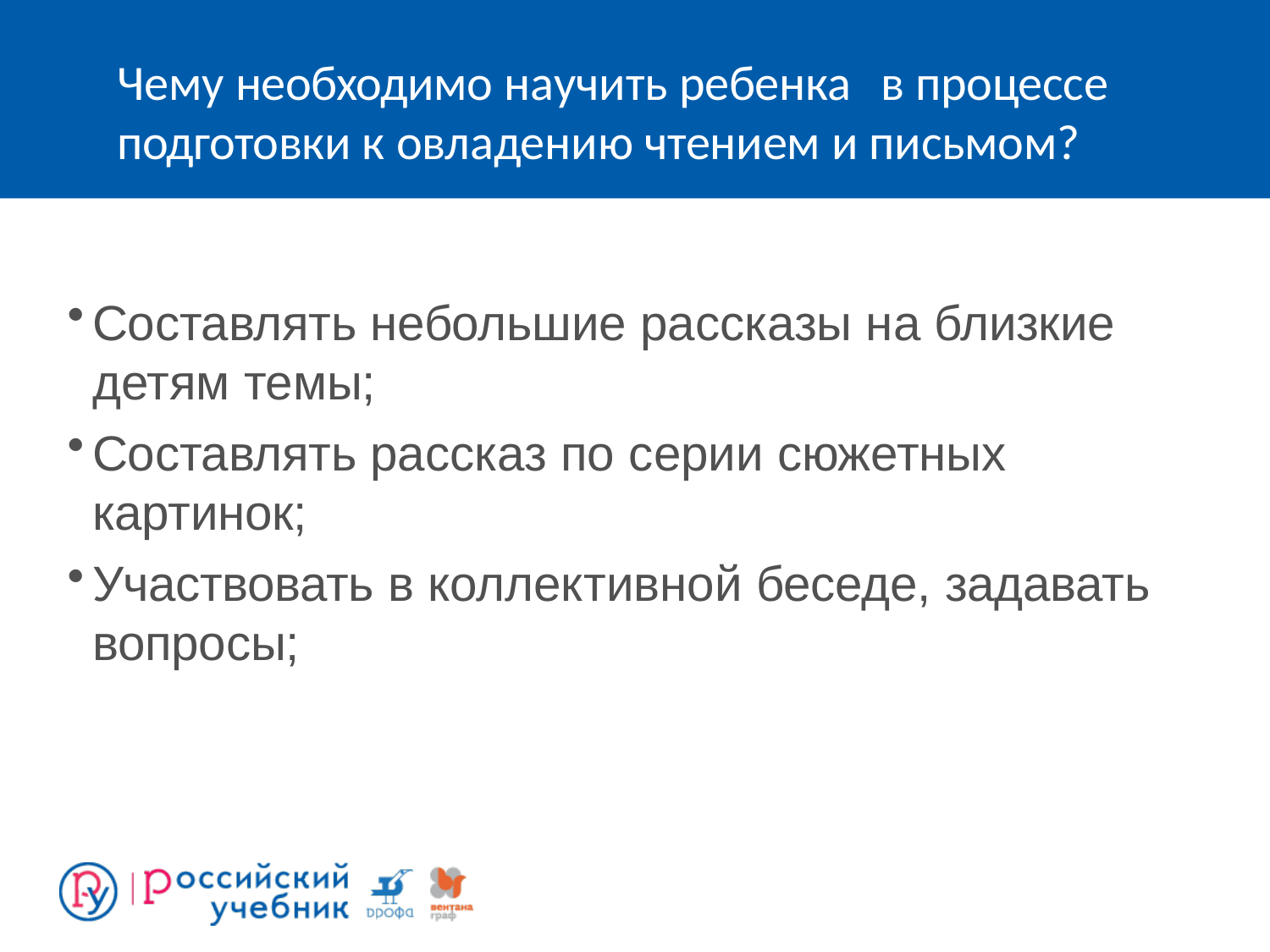

# Чему необходимо научить ребенка	в процессе подготовки к овладению чтением и письмом?
Составлять небольшие рассказы на близкие детям темы;
Составлять рассказ по серии сюжетных картинок;
Участвовать в коллективной беседе, задавать вопросы;